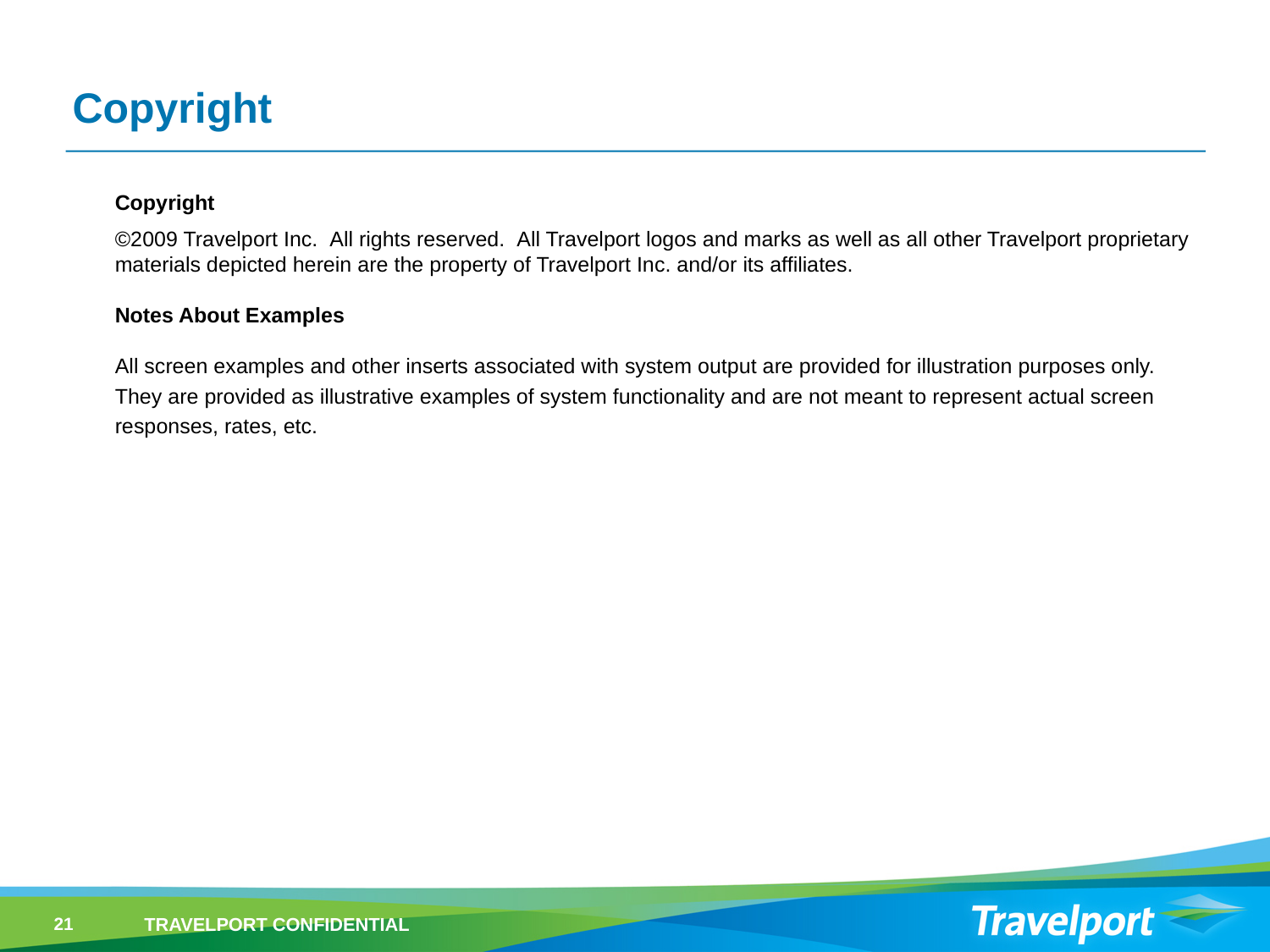

# Copyright
Copyright
©2009 Travelport Inc.  All rights reserved.  All Travelport logos and marks as well as all other Travelport proprietary materials depicted herein are the property of Travelport Inc. and/or its affiliates.
Notes About Examples
All screen examples and other inserts associated with system output are provided for illustration purposes only.  They are provided as illustrative examples of system functionality and are not meant to represent actual screen responses, rates, etc.

21
TRAVELPORT CONFIDENTIAL